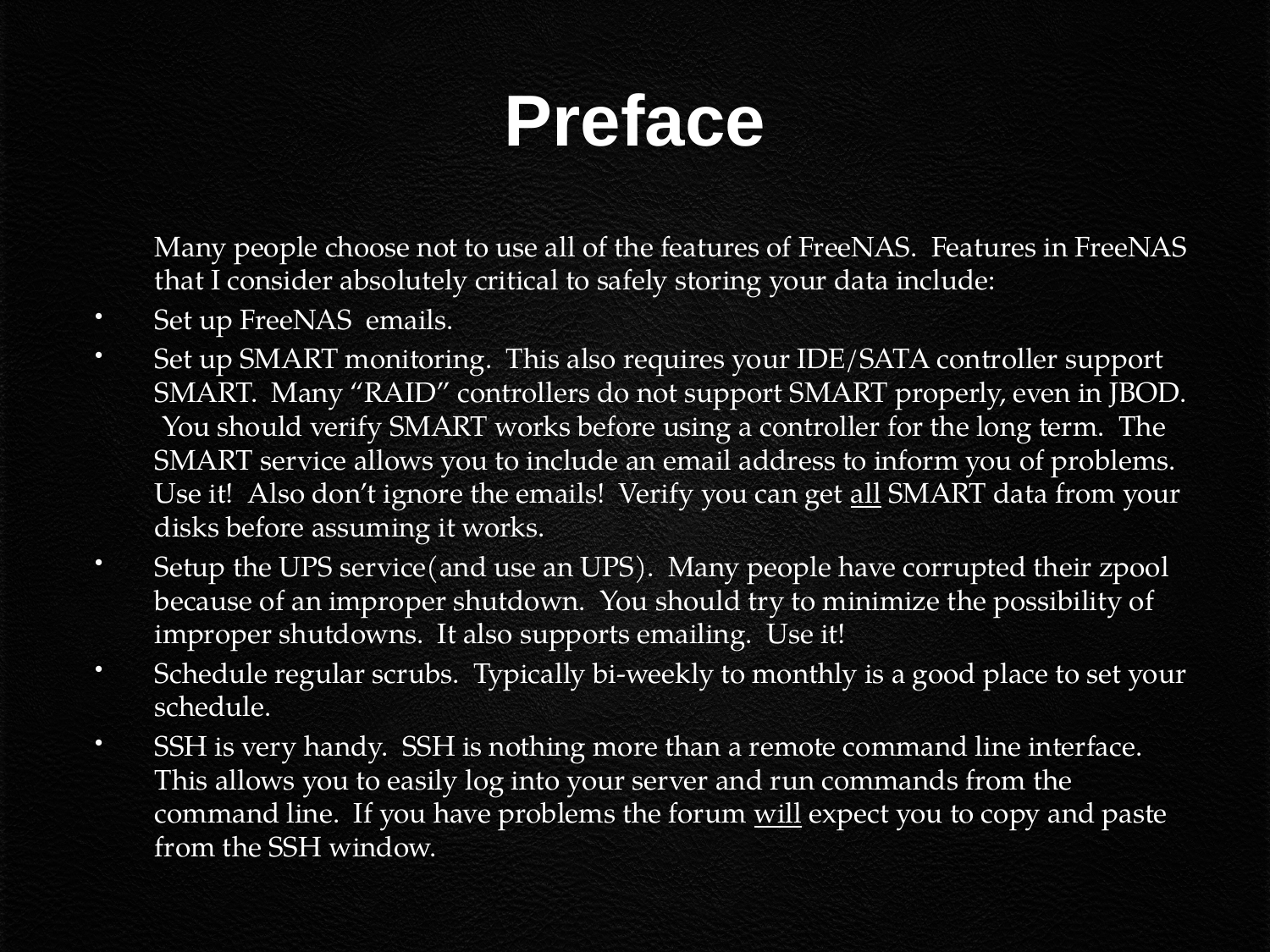

# Preface
	Many people choose not to use all of the features of FreeNAS.  Features in FreeNAS that I consider absolutely critical to safely storing your data include:
Set up FreeNAS  emails.
Set up SMART monitoring.  This also requires your IDE/SATA controller support SMART.  Many “RAID” controllers do not support SMART properly, even in JBOD.  You should verify SMART works before using a controller for the long term.  The SMART service allows you to include an email address to inform you of problems.  Use it!  Also don’t ignore the emails!  Verify you can get all SMART data from your disks before assuming it works.
Setup the UPS service(and use an UPS).  Many people have corrupted their zpool because of an improper shutdown.  You should try to minimize the possibility of improper shutdowns.  It also supports emailing.  Use it!
Schedule regular scrubs.  Typically bi-weekly to monthly is a good place to set your schedule.
SSH is very handy.  SSH is nothing more than a remote command line interface.  This allows you to easily log into your server and run commands from the command line.  If you have problems the forum will expect you to copy and paste from the SSH window.